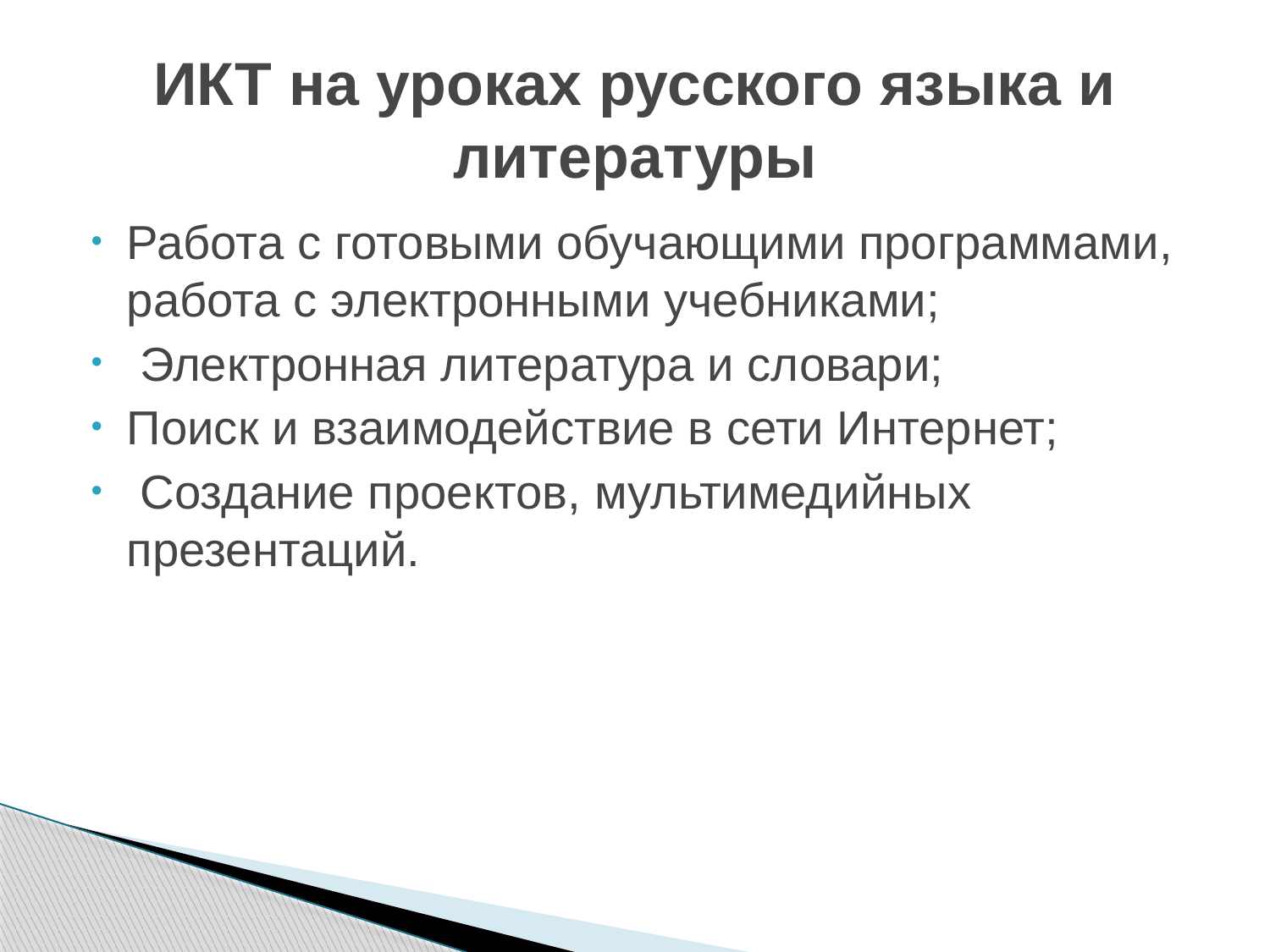

# ИКТ на уроках русского языка и литературы
Работа с готовыми обучающими программами, работа с электронными учебниками;
 Электронная литература и словари;
Поиск и взаимодействие в сети Интернет;
 Создание проектов, мультимедийных презентаций.